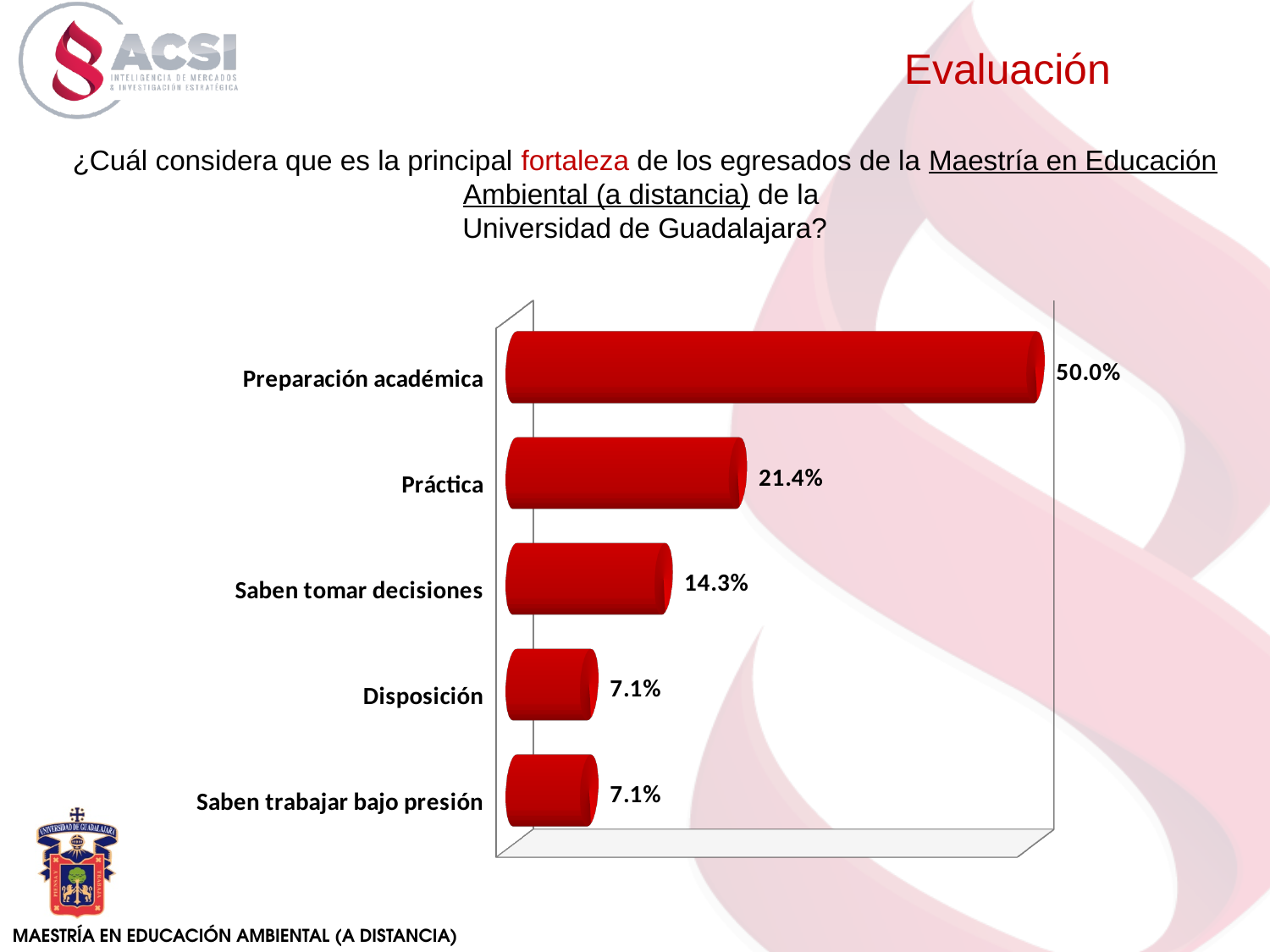

Evaluación
¿Cuál considera que es la principal fortaleza de los egresados de la Maestría en Educación Ambiental (a distancia) de la
Universidad de Guadalajara?

[unsupported chart]